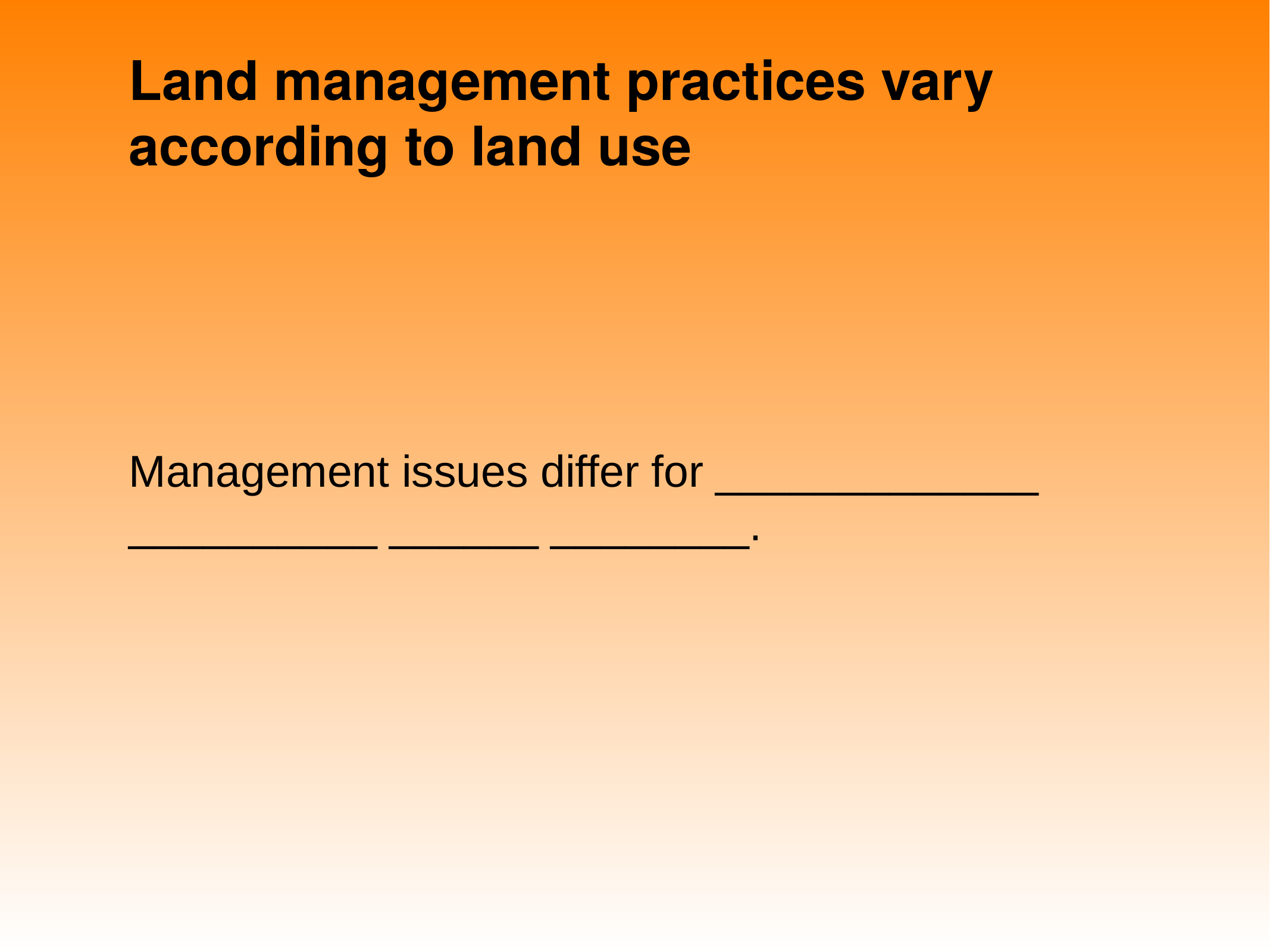

# Land management practices vary according to land use
Management issues differ for _____________ __________ ______ ________.